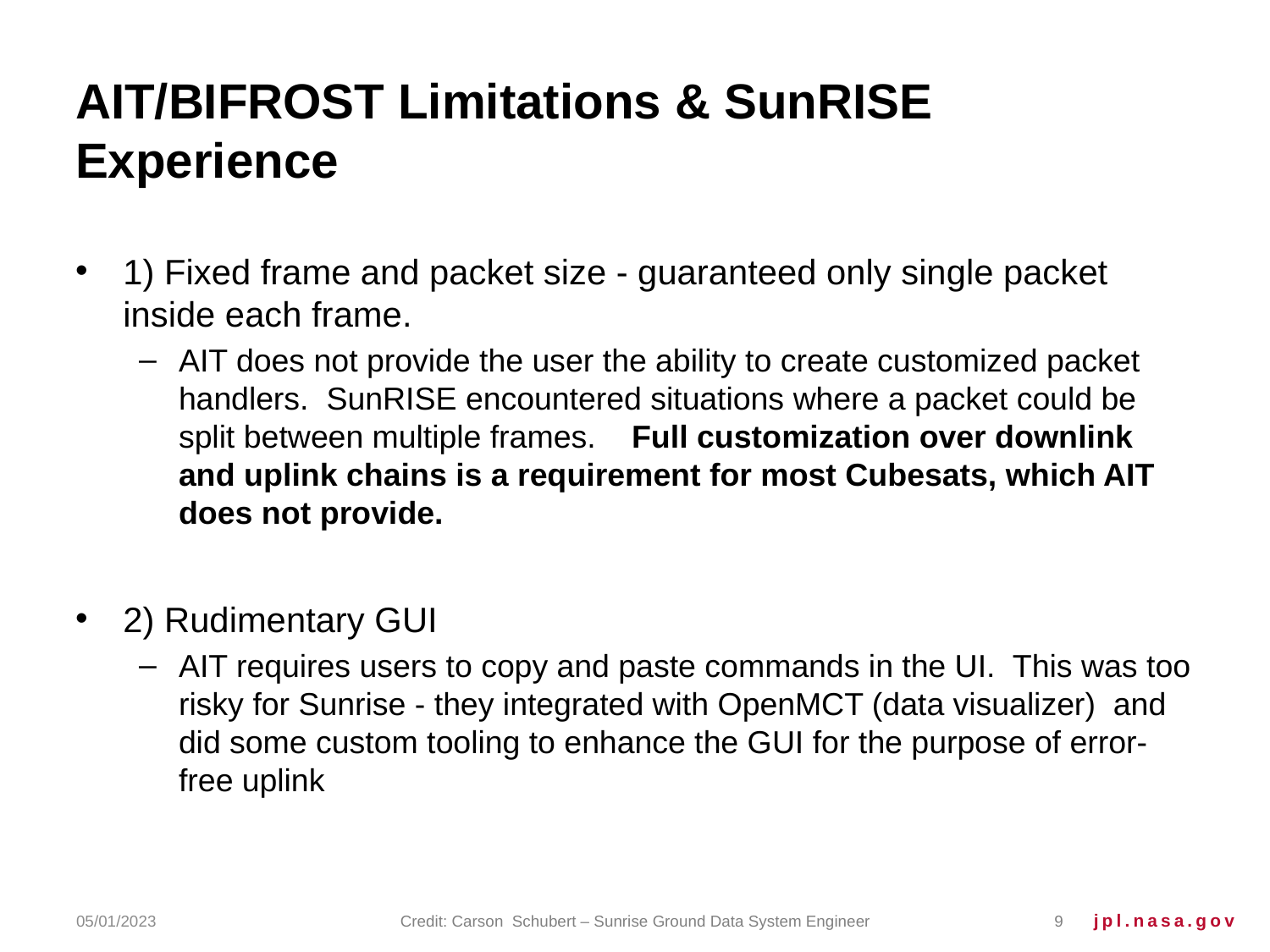

# AIT/BIFROST Limitations & SunRISE Experience

1) Fixed frame and packet size - guaranteed only single packet inside each frame.
AIT does not provide the user the ability to create customized packet handlers.  SunRISE encountered situations where a packet could be split between multiple frames.    Full customization over downlink and uplink chains is a requirement for most Cubesats, which AIT does not provide.

2) Rudimentary GUI
AIT requires users to copy and paste commands in the UI.  This was too risky for Sunrise - they integrated with OpenMCT (data visualizer)  and did some custom tooling to enhance the GUI for the purpose of error-free uplink

05/01/2023
Credit: Carson  Schubert – Sunrise Ground Data System Engineer
9